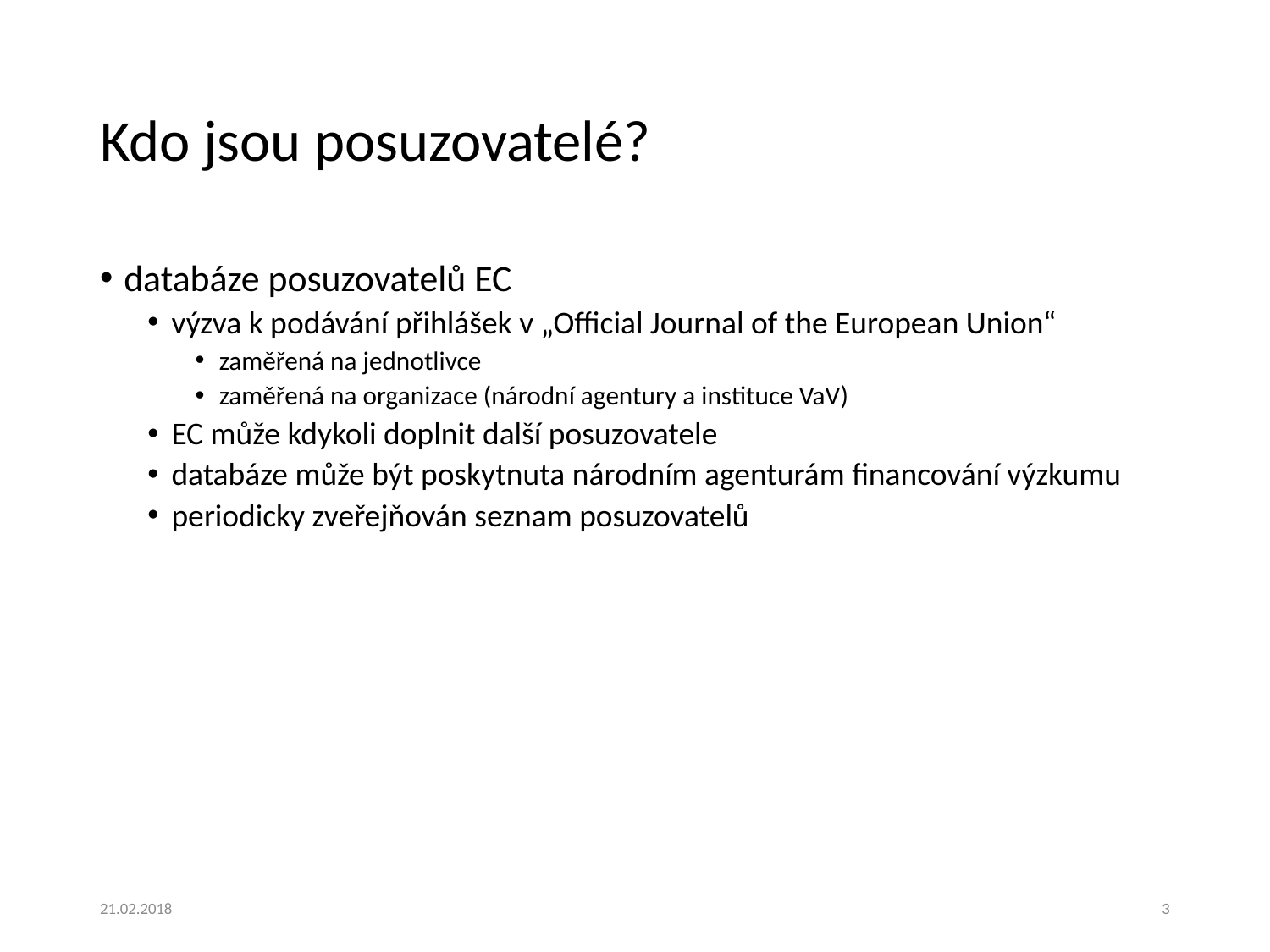

# Kdo jsou posuzovatelé?
databáze posuzovatelů EC
výzva k podávání přihlášek v „Official Journal of the European Union“
zaměřená na jednotlivce
zaměřená na organizace (národní agentury a instituce VaV)
EC může kdykoli doplnit další posuzovatele
databáze může být poskytnuta národním agenturám financování výzkumu
periodicky zveřejňován seznam posuzovatelů

21.02.2018
3